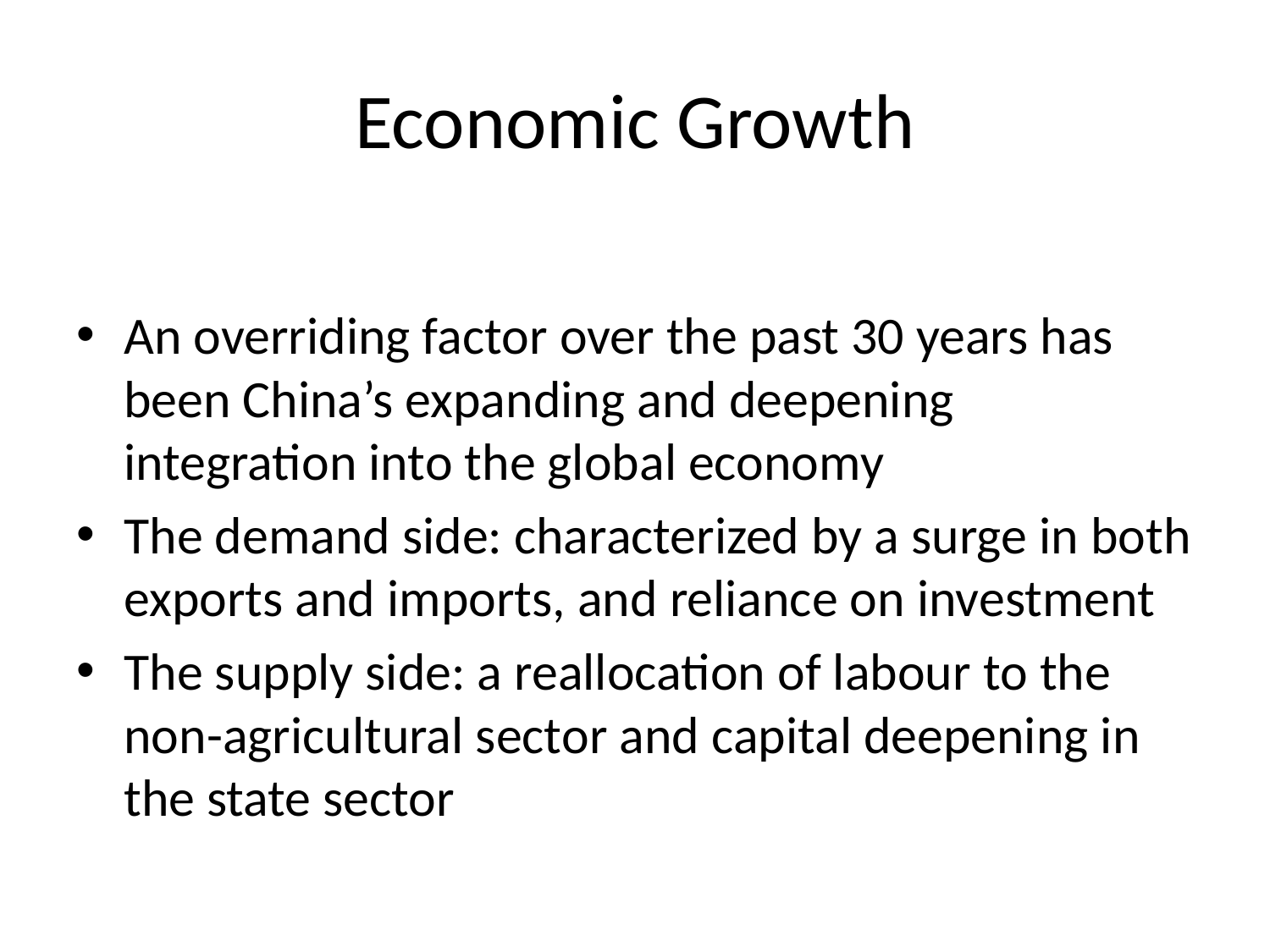

# Economic Growth

An overriding factor over the past 30 years has been China’s expanding and deepening integration into the global economy
The demand side: characterized by a surge in both exports and imports, and reliance on investment
The supply side: a reallocation of labour to the non-agricultural sector and capital deepening in the state sector